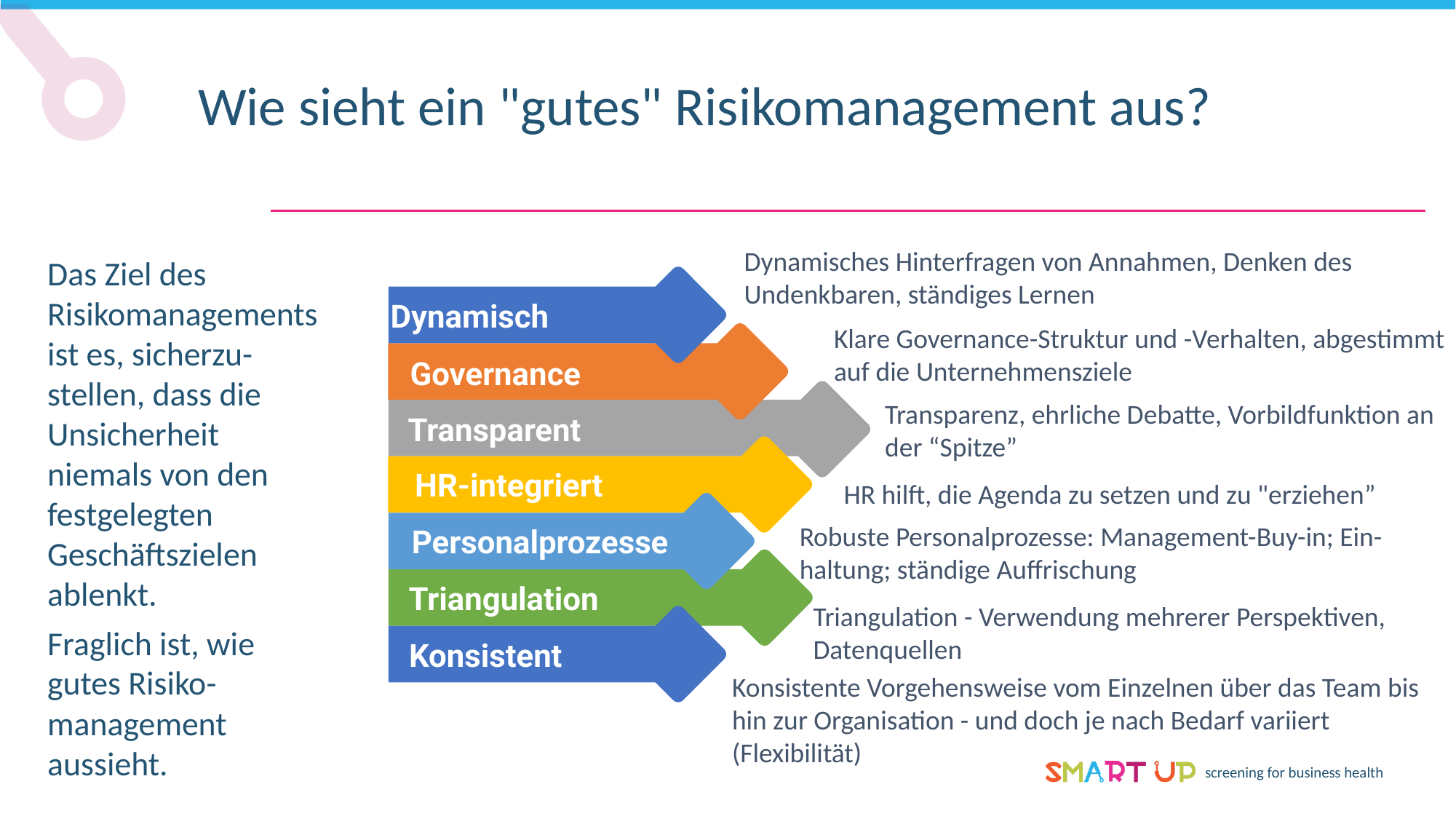

Wie sieht ein "gutes" Risikomanagement aus?
Dynamisches Hinterfragen von Annahmen, Denken des Undenkbaren, ständiges Lernen
Das Ziel des Risikomanagements ist es, sicherzu-stellen, dass die Unsicherheit niemals von den festgelegten Geschäftszielen ablenkt.
Fraglich ist, wie gutes Risiko-management aussieht.

Dynamisch

Governance

Transparent

HR-integriert

Personalprozesse

Triangulation

Konsistent
Klare Governance-Struktur und -Verhalten, abgestimmt auf die Unternehmensziele
Transparenz, ehrliche Debatte, Vorbildfunktion an der “Spitze”
HR hilft, die Agenda zu setzen und zu "erziehen”
Robuste Personalprozesse: Management-Buy-in; Ein-haltung; ständige Auffrischung
Triangulation - Verwendung mehrerer Perspektiven, Datenquellen
Konsistente Vorgehensweise vom Einzelnen über das Team bis hin zur Organisation - und doch je nach Bedarf variiert (Flexibilität)